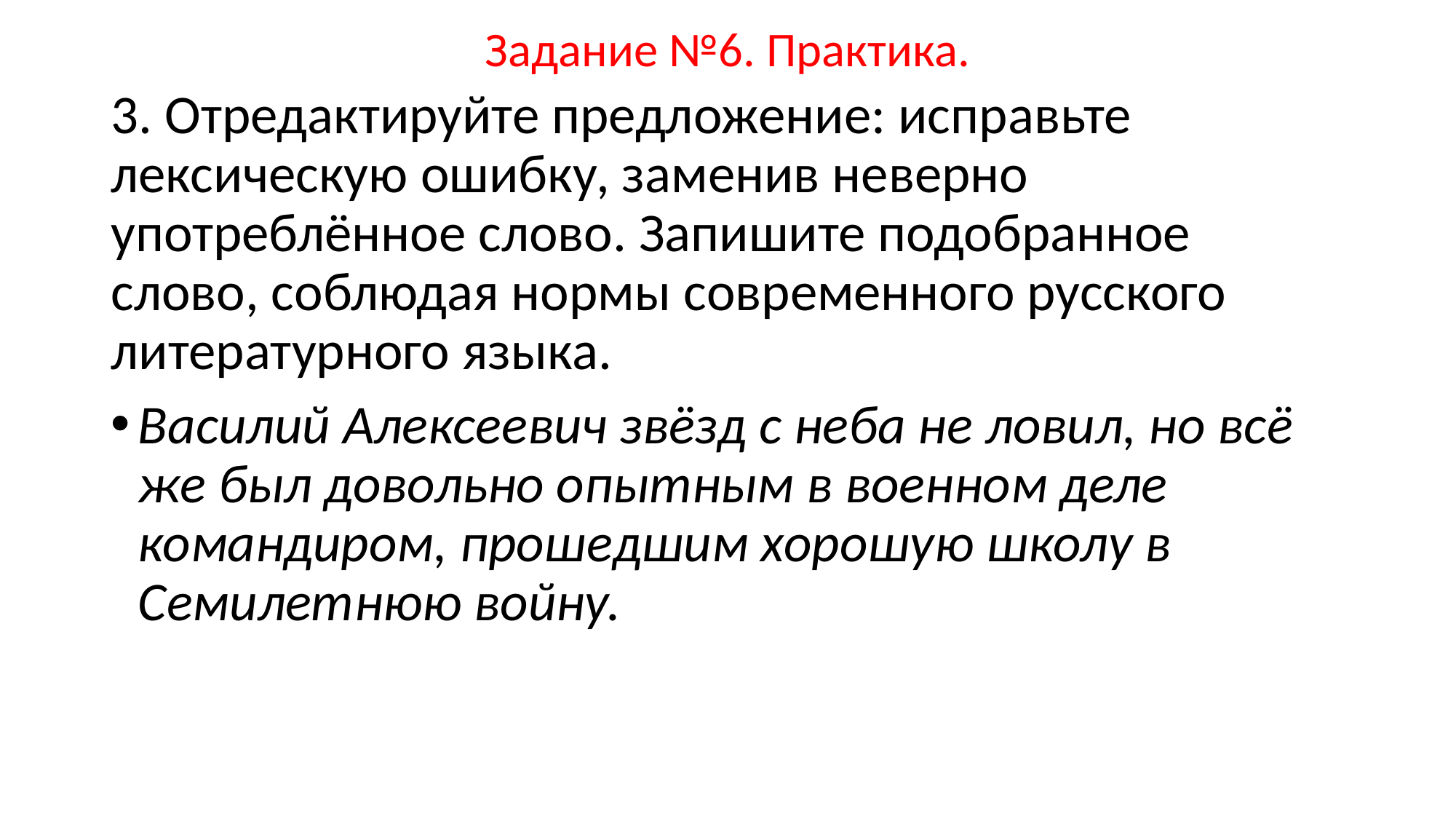

# Задание №6. Практика.
3. Отредактируйте предложение: исправьте лексическую ошибку, заменив неверно употреблённое слово. Запишите подобранное слово, соблюдая нормы современного русского литературного языка.
Василий Алексеевич звёзд с неба не ловил, но всё же был довольно опытным в военном деле командиром, прошедшим хорошую школу в Семилетнюю войну.